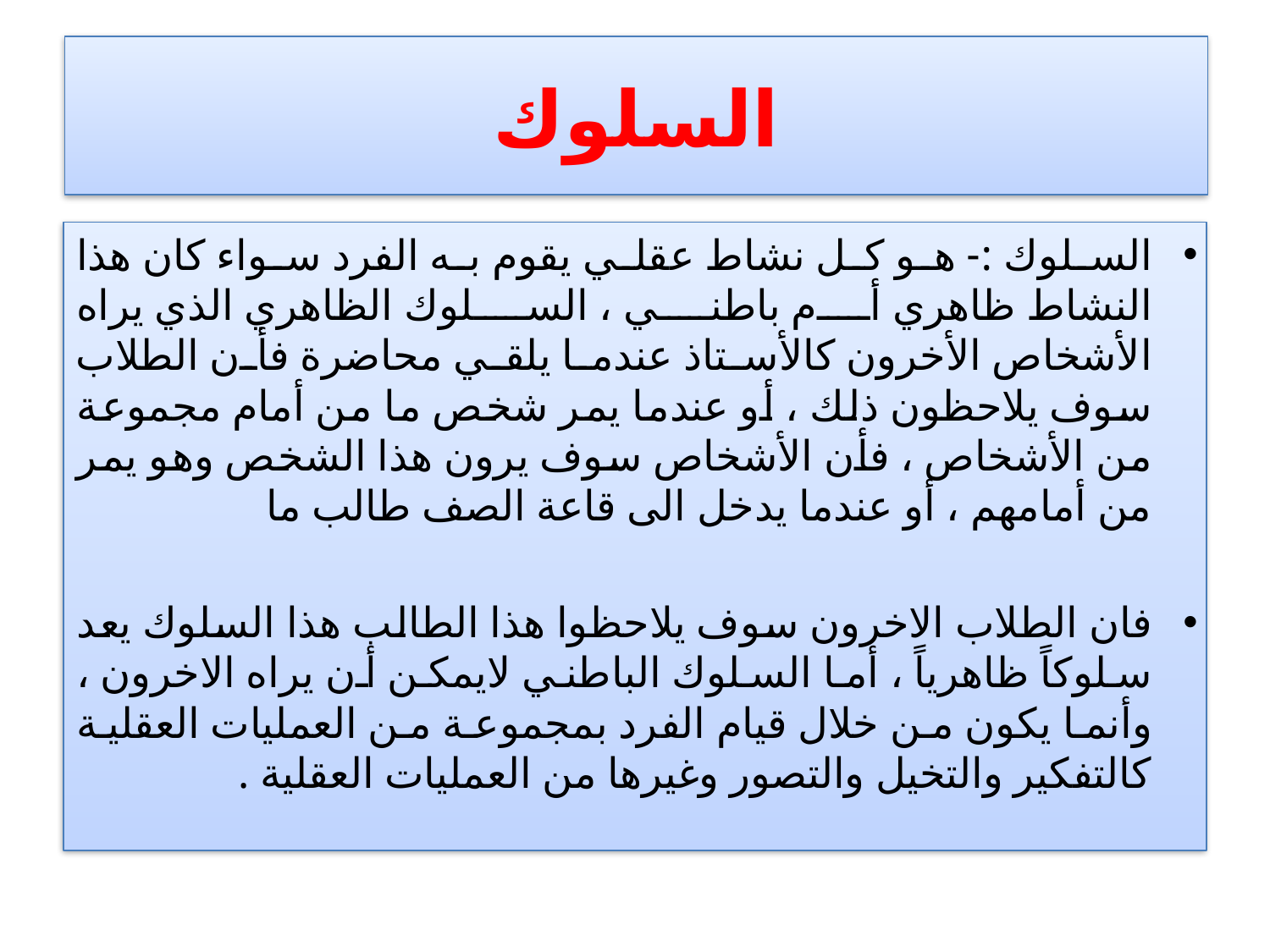

# السلوك
السلوك :- هو كل نشاط عقلي يقوم به الفرد سواء كان هذا النشاط ظاهري أم باطني ، السلوك الظاهري الذي يراه الأشخاص الأخرون كالأستاذ عندما يلقي محاضرة فأن الطلاب سوف يلاحظون ذلك ، أو عندما يمر شخص ما من أمام مجموعة من الأشخاص ، فأن الأشخاص سوف يرون هذا الشخص وهو يمر من أمامهم ، أو عندما يدخل الى قاعة الصف طالب ما

فان الطلاب الاخرون سوف يلاحظوا هذا الطالب هذا السلوك يعد سلوكاً ظاهرياً ، أما السلوك الباطني لايمكن أن يراه الاخرون ، وأنما يكون من خلال قيام الفرد بمجموعة من العمليات العقلية كالتفكير والتخيل والتصور وغيرها من العمليات العقلية .